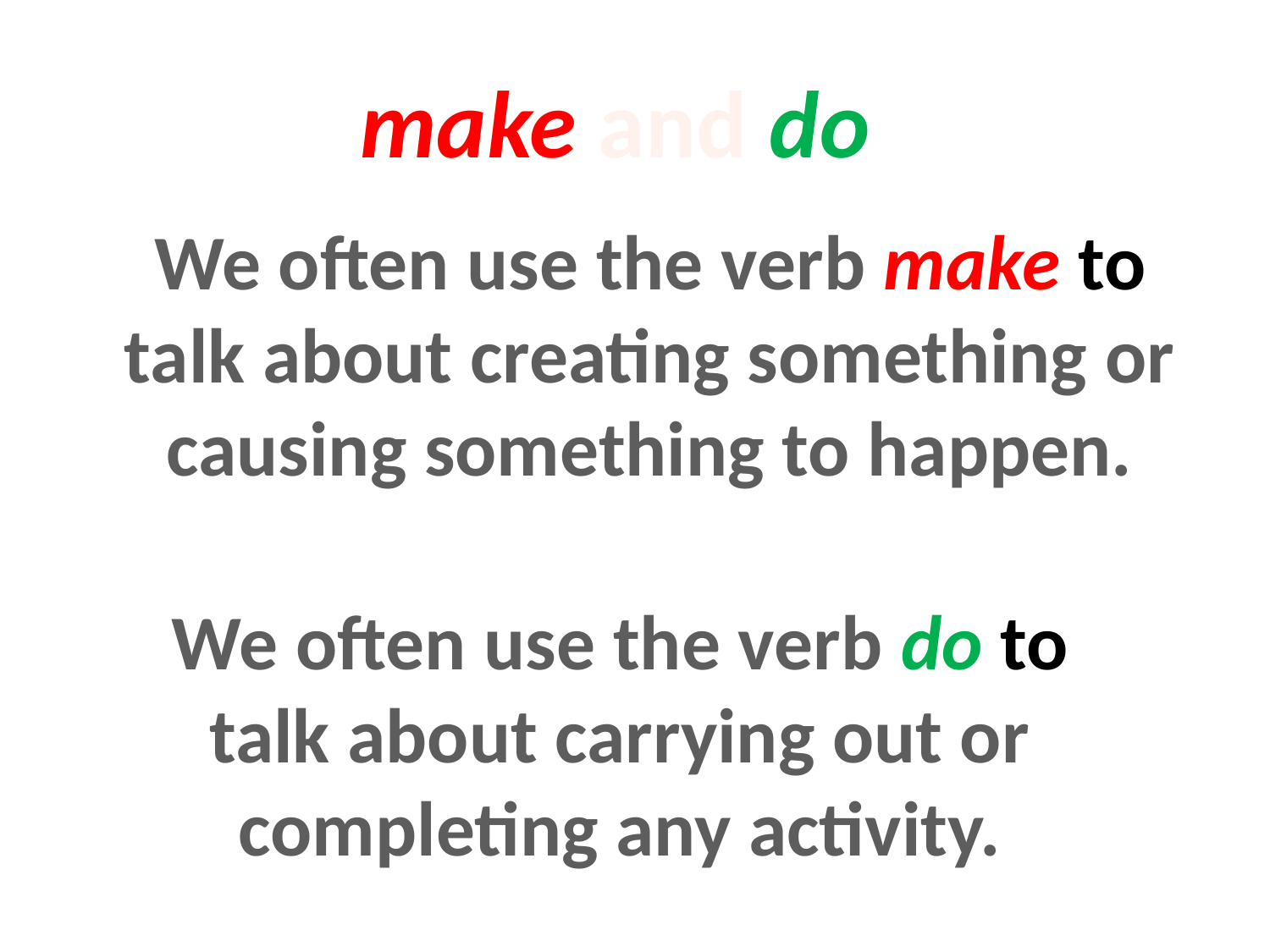

make and do
We often use the verb make to
talk about creating something or causing something to happen.
We often use the verb do to
talk about carrying out or completing any activity.